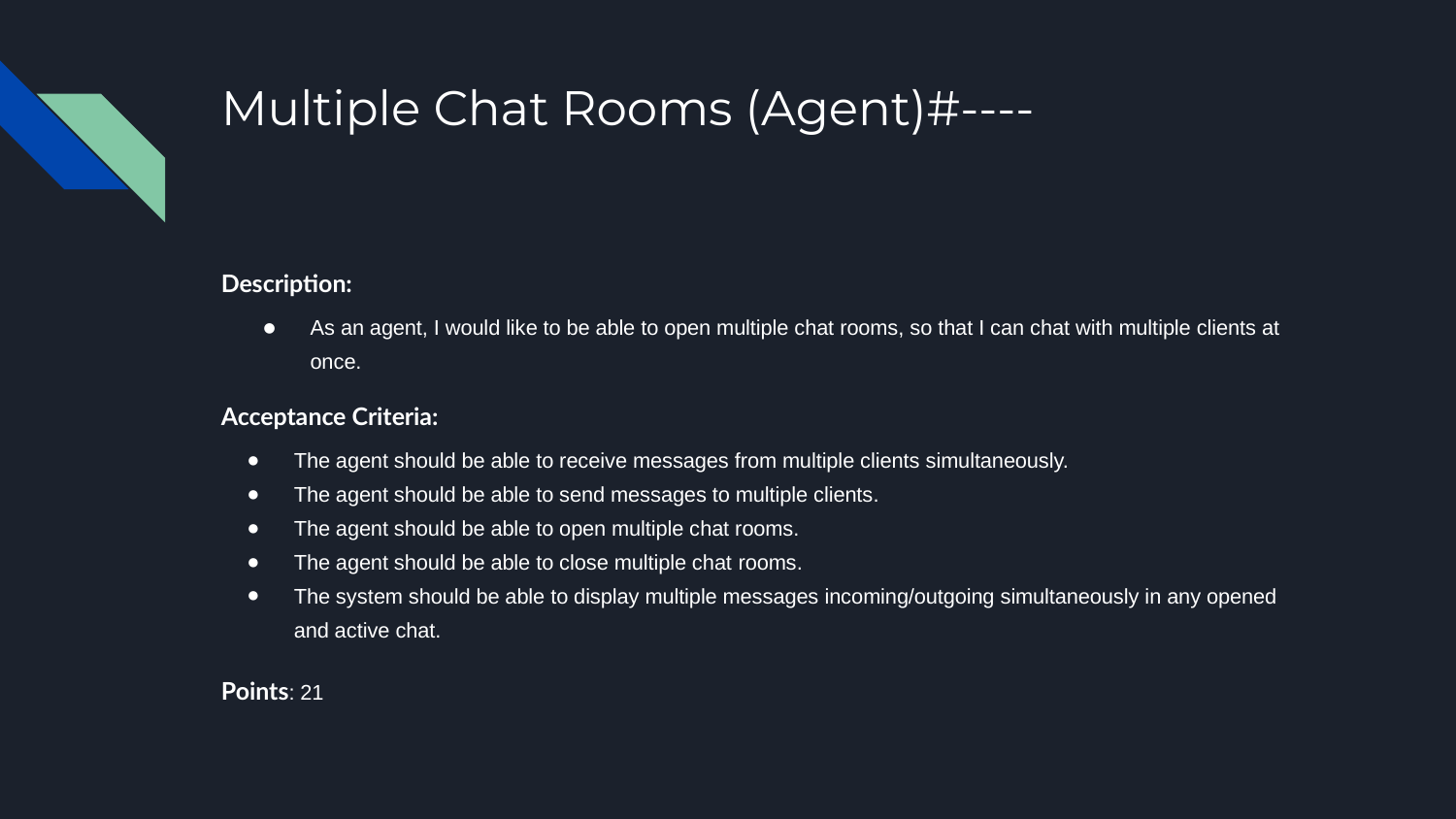

# Multiple Chat Rooms (Agent)#----
Description:
As an agent, I would like to be able to open multiple chat rooms, so that I can chat with multiple clients at once.
Acceptance Criteria:
The agent should be able to receive messages from multiple clients simultaneously.
The agent should be able to send messages to multiple clients.
The agent should be able to open multiple chat rooms.
The agent should be able to close multiple chat rooms.
The system should be able to display multiple messages incoming/outgoing simultaneously in any opened and active chat.
Points: 21